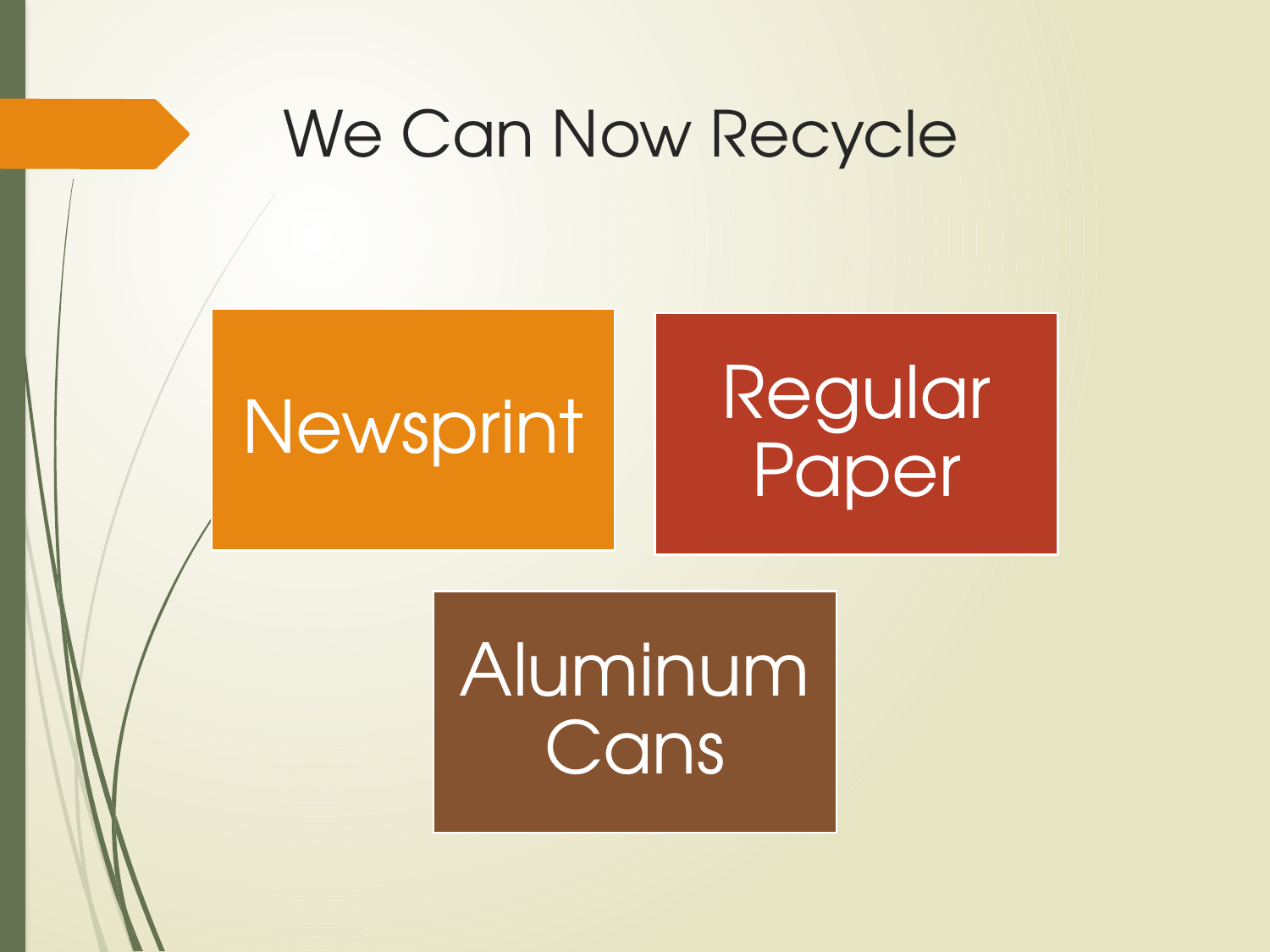

# We Can Now Recycle
Newsprint
Regular Paper
Aluminum Cans